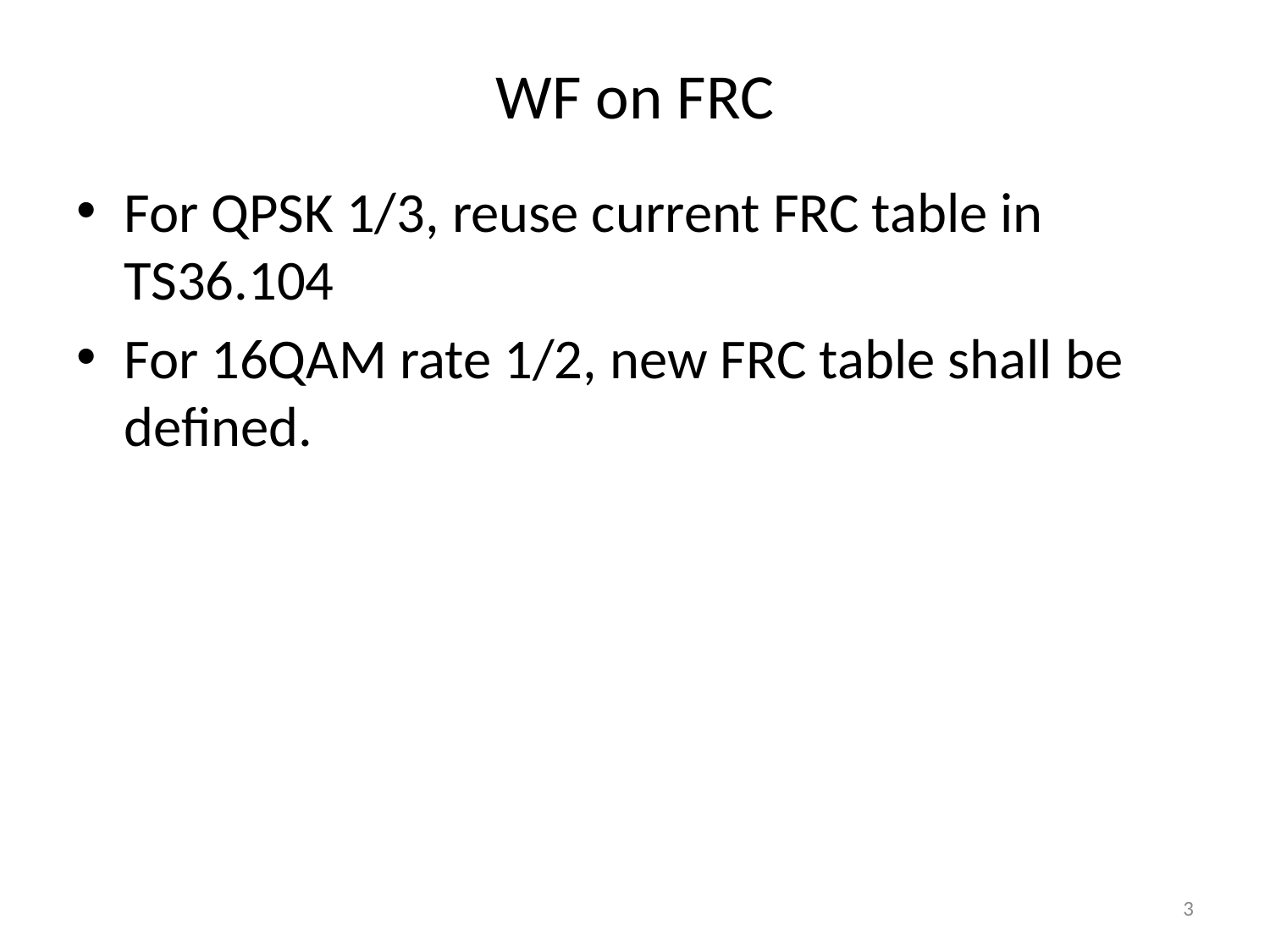

# WF on FRC
For QPSK 1/3, reuse current FRC table in TS36.104
For 16QAM rate 1/2, new FRC table shall be defined.
3